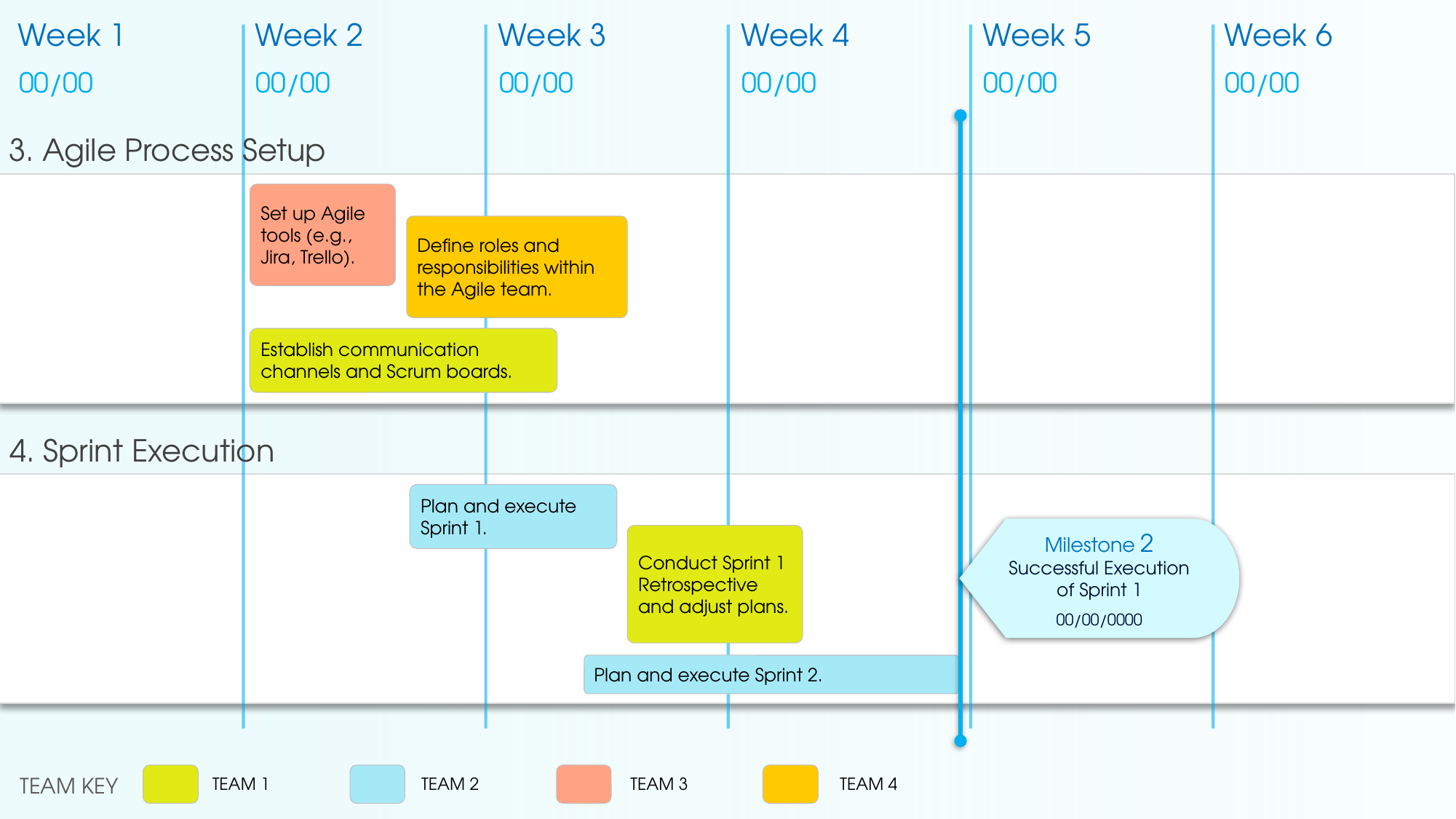

Week 1
Week 2
Week 3
Week 4
Week 5
Week 6
00/00
00/00
00/00
00/00
00/00
00/00
Milestone 2
Successful Execution of Sprint 1
00/00/0000
3. Agile Process Setup

Set up Agile tools (e.g., Jira, Trello).
Define roles and responsibilities within the Agile team.
Establish communication channels and Scrum boards.
4. Sprint Execution

Plan and execute Sprint 1.
Conduct Sprint 1 Retrospective and adjust plans.
Plan and execute Sprint 2.

TEAM 1
TEAM 2
TEAM 3
TEAM 4
TEAM KEY